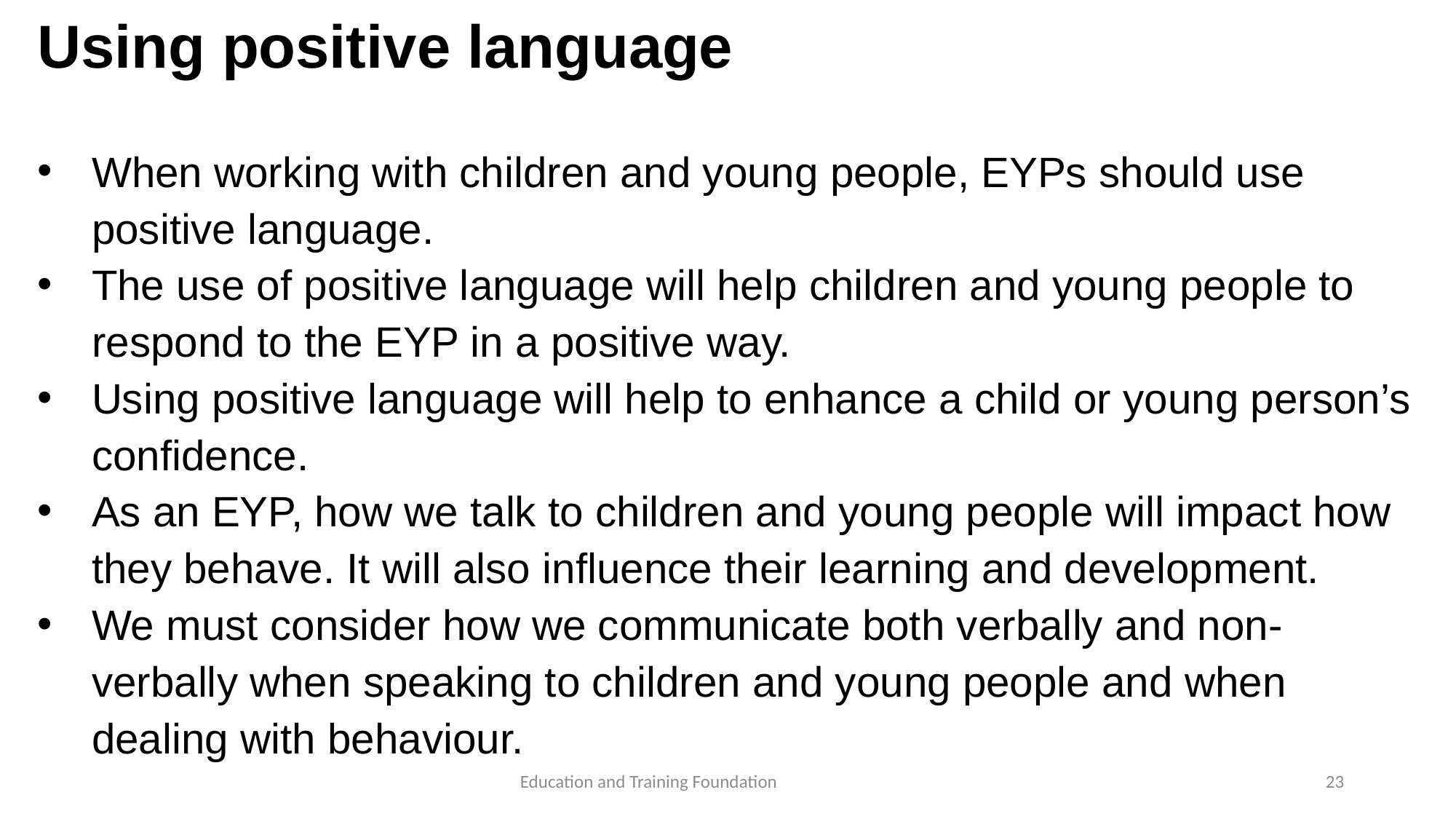

# Using positive language
When working with children and young people, EYPs should use positive language.
The use of positive language will help children and young people to respond to the EYP in a positive way.
Using positive language will help to enhance a child or young person’s confidence.
As an EYP, how we talk to children and young people will impact how they behave. It will also influence their learning and development.
We must consider how we communicate both verbally and non-verbally when speaking to children and young people and when dealing with behaviour.

23
Education and Training Foundation